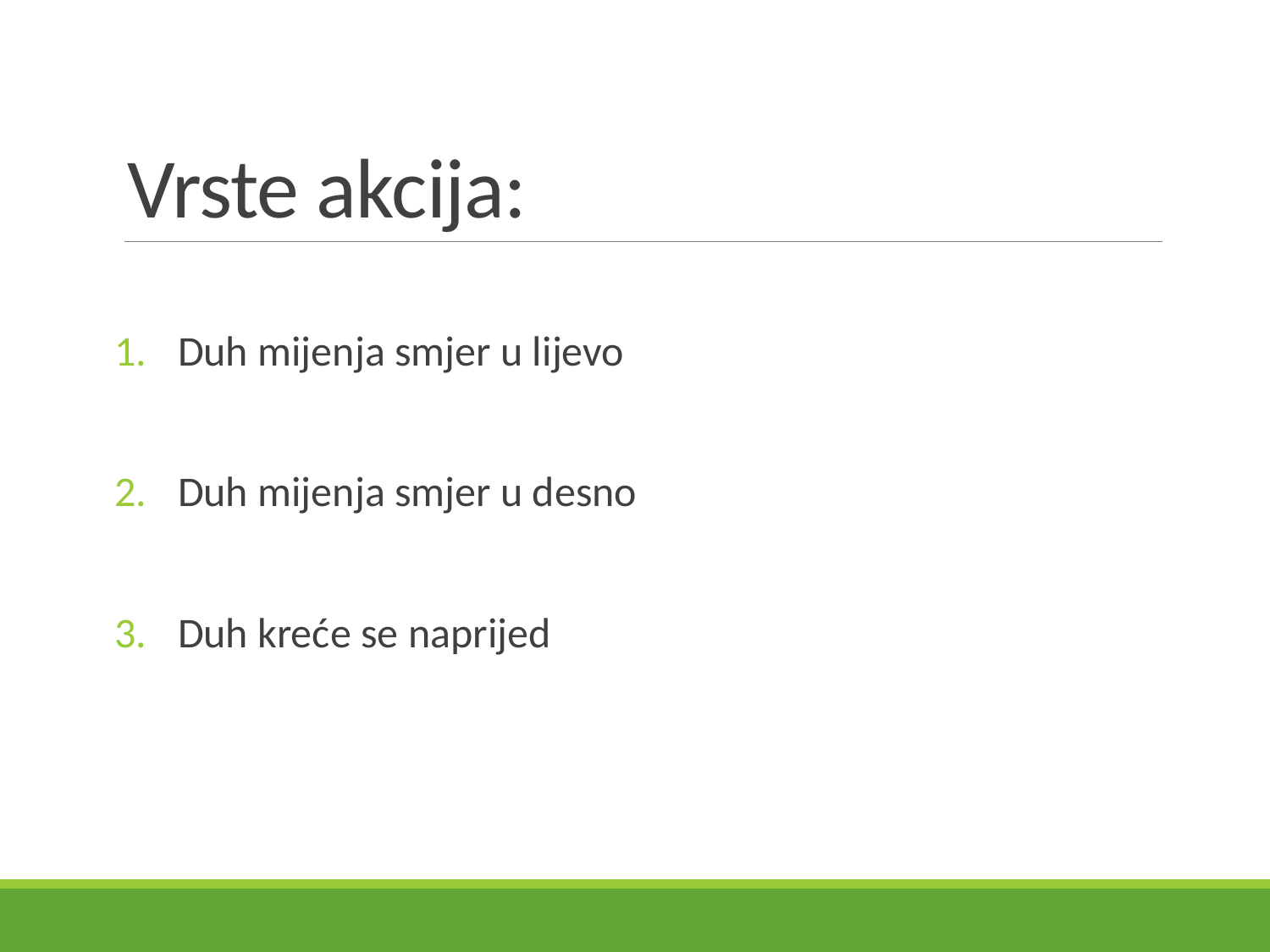

# Vrste akcija:

Duh mijenja smjer u lijevo

Duh mijenja smjer u desno

Duh kreće se naprijed